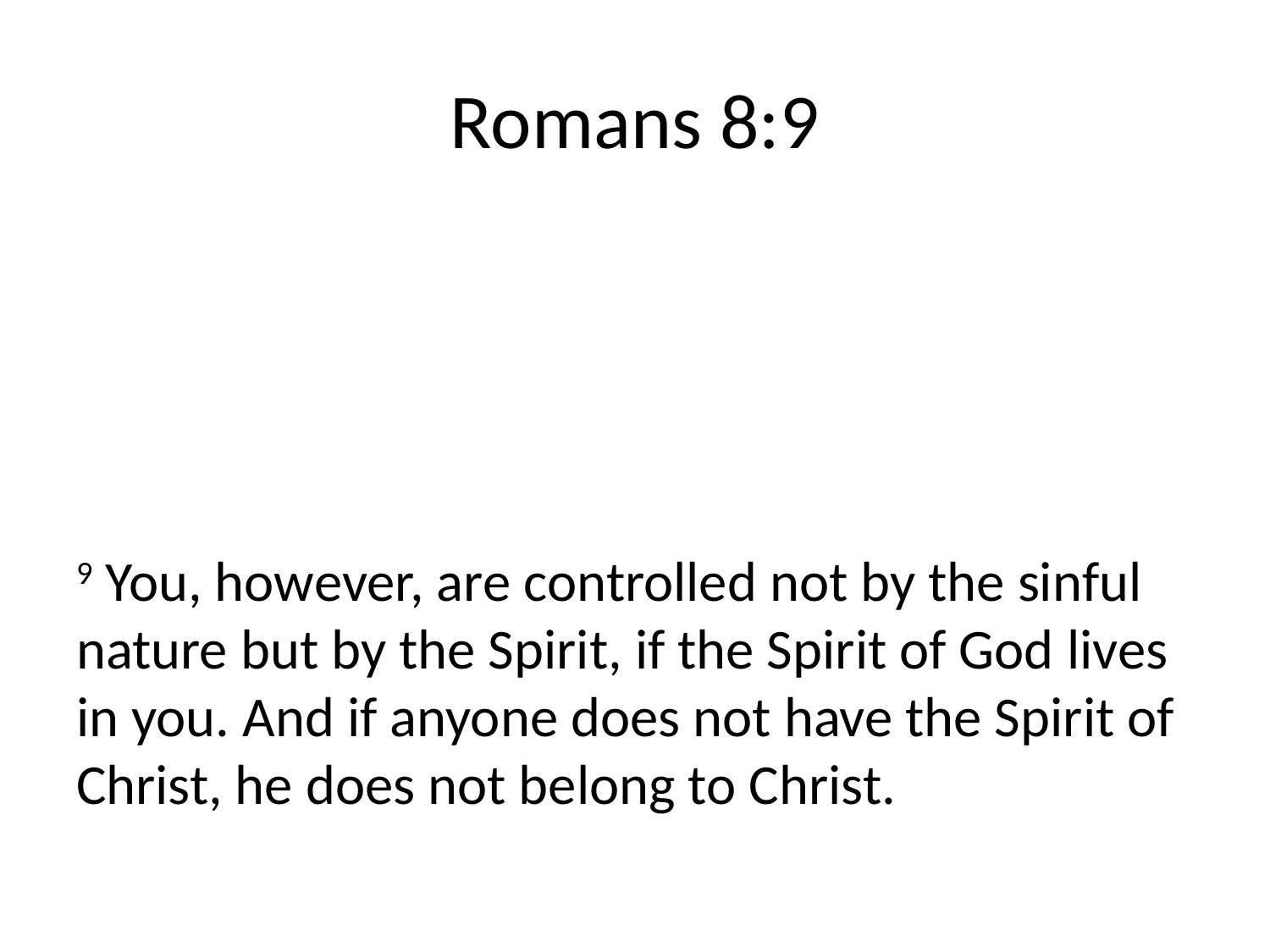

# Romans 8:9

9 You, however, are controlled not by the sinful nature but by the Spirit, if the Spirit of God lives in you. And if anyone does not have the Spirit of Christ, he does not belong to Christ.